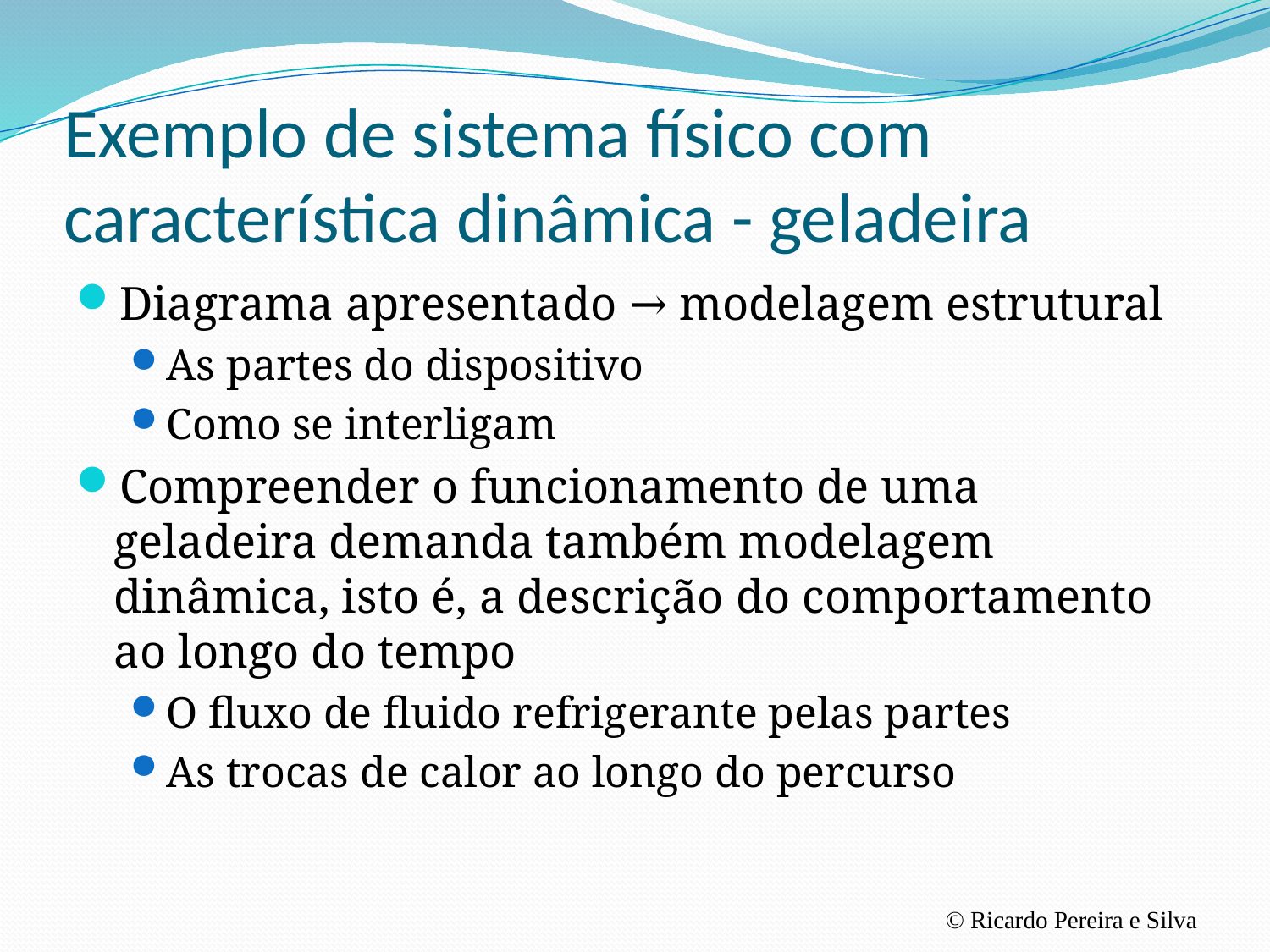

# Exemplo de sistema físico com característica dinâmica - geladeira
Diagrama apresentado → modelagem estrutural
As partes do dispositivo
Como se interligam
Compreender o funcionamento de uma geladeira demanda também modelagem dinâmica, isto é, a descrição do comportamento ao longo do tempo
O fluxo de fluido refrigerante pelas partes
As trocas de calor ao longo do percurso
© Ricardo Pereira e Silva